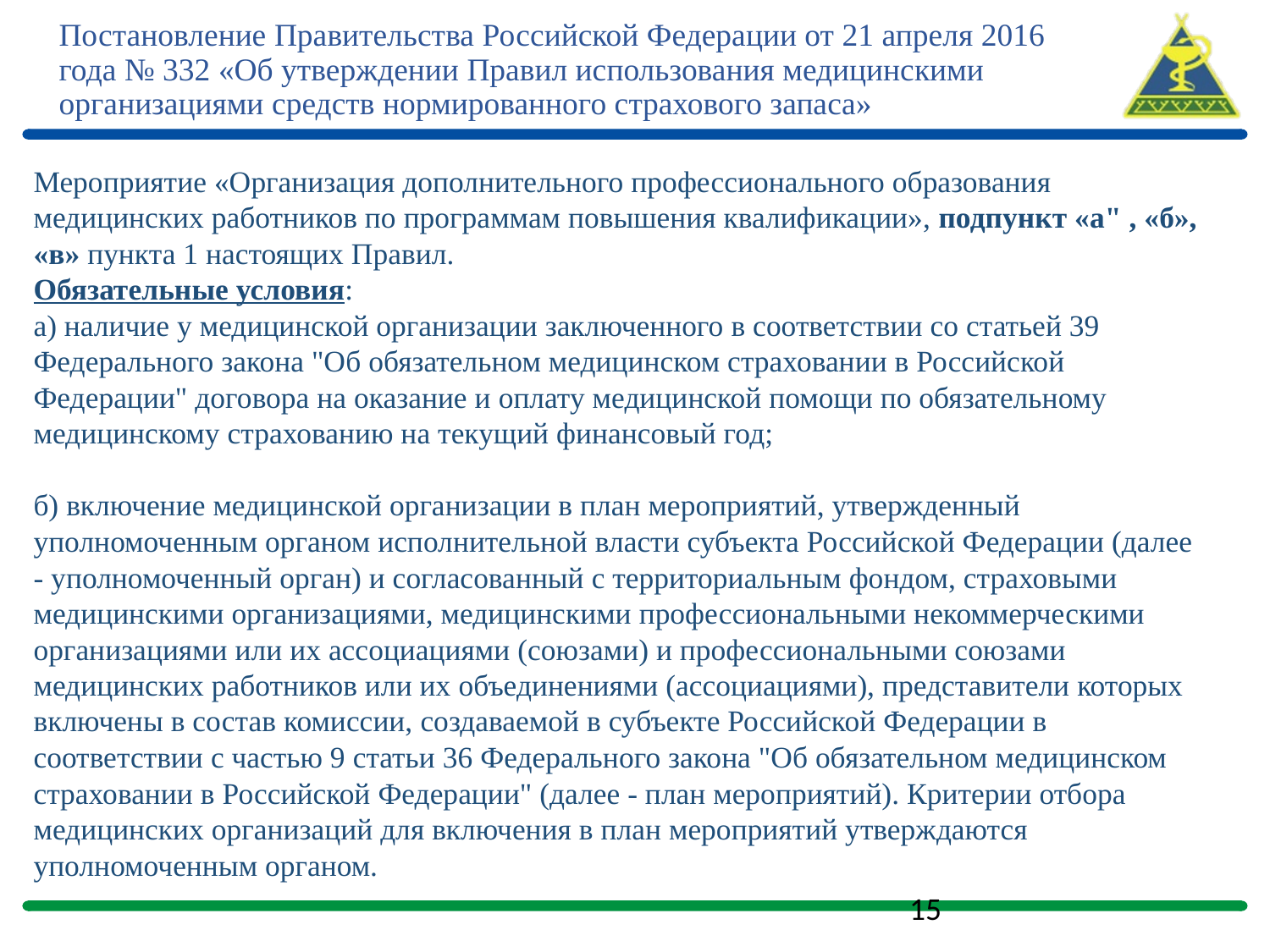

# Постановление Правительства Российской Федерации от 21 апреля 2016 года № 332 «Об утверждении Правил использования медицинскими организациями средств нормированного страхового запаса»
Мероприятие «Организация дополнительного профессионального образования медицинских работников по программам повышения квалификации», подпункт «а" , «б», «в» пункта 1 настоящих Правил.
Обязательные условия:
а) наличие у медицинской организации заключенного в соответствии со статьей 39 Федерального закона "Об обязательном медицинском страховании в Российской Федерации" договора на оказание и оплату медицинской помощи по обязательному медицинскому страхованию на текущий финансовый год;

б) включение медицинской организации в план мероприятий, утвержденный уполномоченным органом исполнительной власти субъекта Российской Федерации (далее - уполномоченный орган) и согласованный с территориальным фондом, страховыми медицинскими организациями, медицинскими профессиональными некоммерческими организациями или их ассоциациями (союзами) и профессиональными союзами медицинских работников или их объединениями (ассоциациями), представители которых включены в состав комиссии, создаваемой в субъекте Российской Федерации в соответствии с частью 9 статьи 36 Федерального закона "Об обязательном медицинском страховании в Российской Федерации" (далее - план мероприятий). Критерии отбора медицинских организаций для включения в план мероприятий утверждаются уполномоченным органом.
15